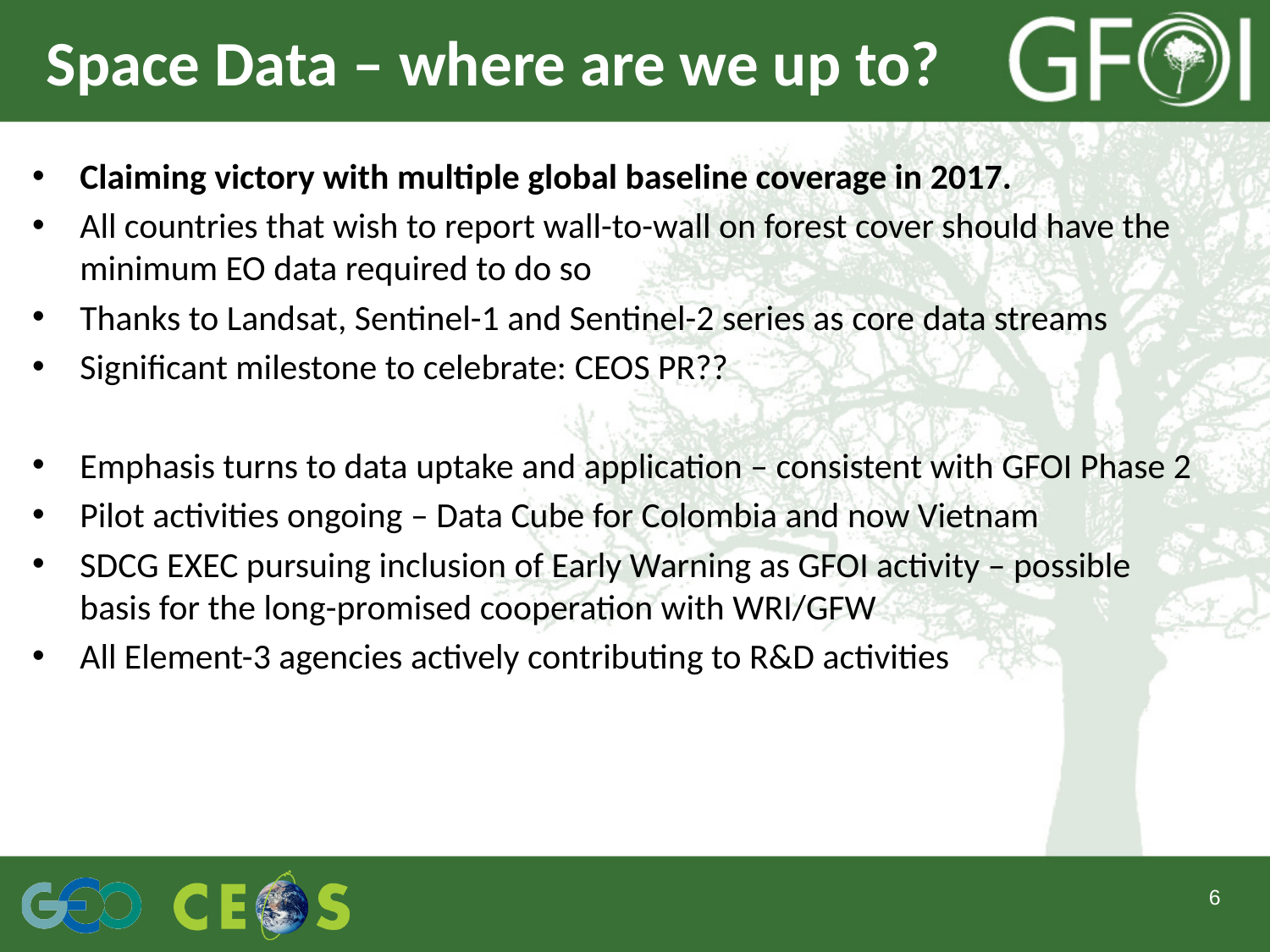

# Space Data – where are we up to?
Claiming victory with multiple global baseline coverage in 2017.
All countries that wish to report wall-to-wall on forest cover should have the minimum EO data required to do so
Thanks to Landsat, Sentinel-1 and Sentinel-2 series as core data streams
Significant milestone to celebrate: CEOS PR??

Emphasis turns to data uptake and application – consistent with GFOI Phase 2
Pilot activities ongoing – Data Cube for Colombia and now Vietnam
SDCG EXEC pursuing inclusion of Early Warning as GFOI activity – possible basis for the long-promised cooperation with WRI/GFW
All Element-3 agencies actively contributing to R&D activities

6